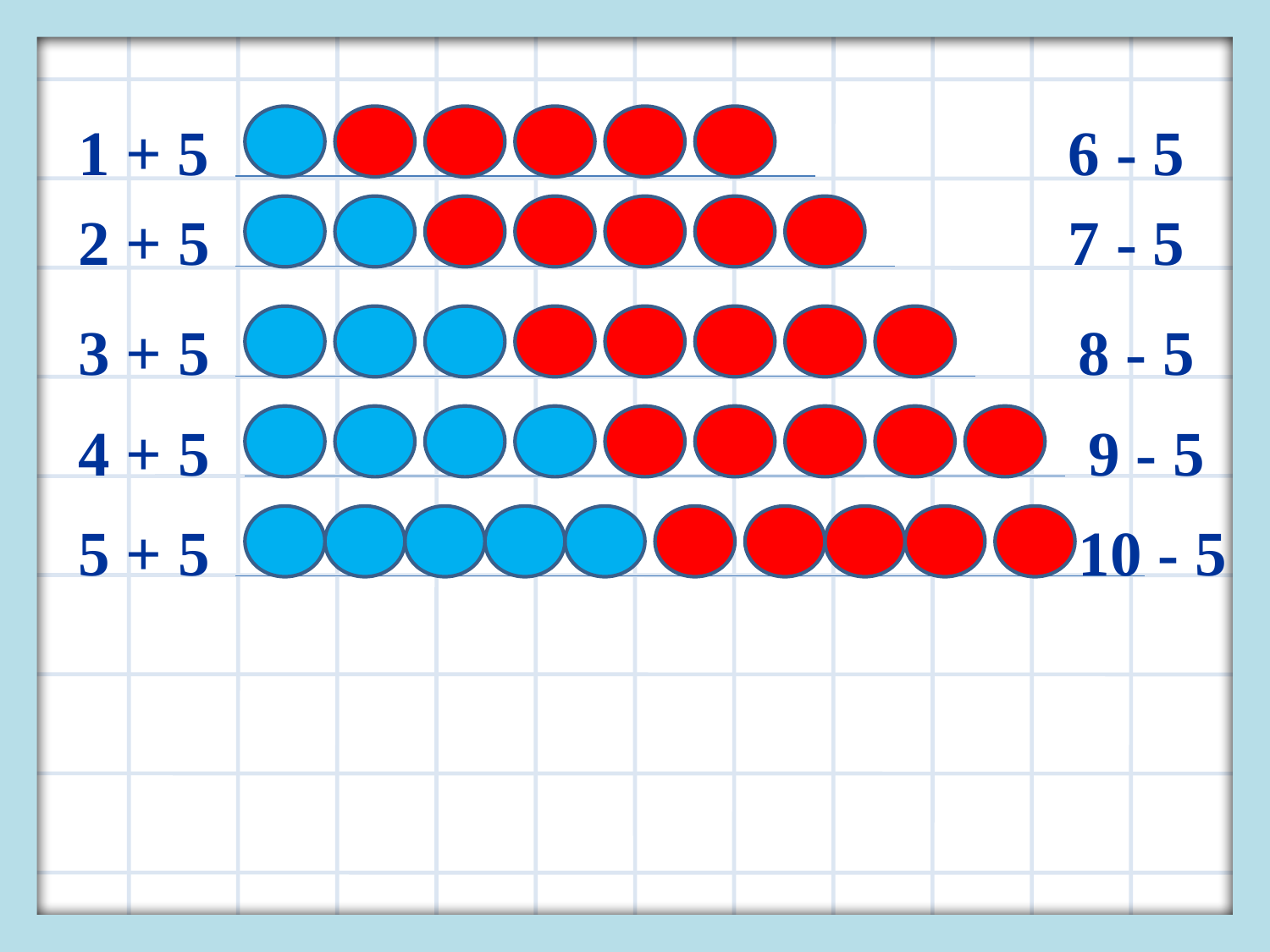

1 + 5

6 - 5
2 + 5

7 - 5
3 + 5

8 - 5
4 + 5

9 - 5
5 + 5

10 - 5